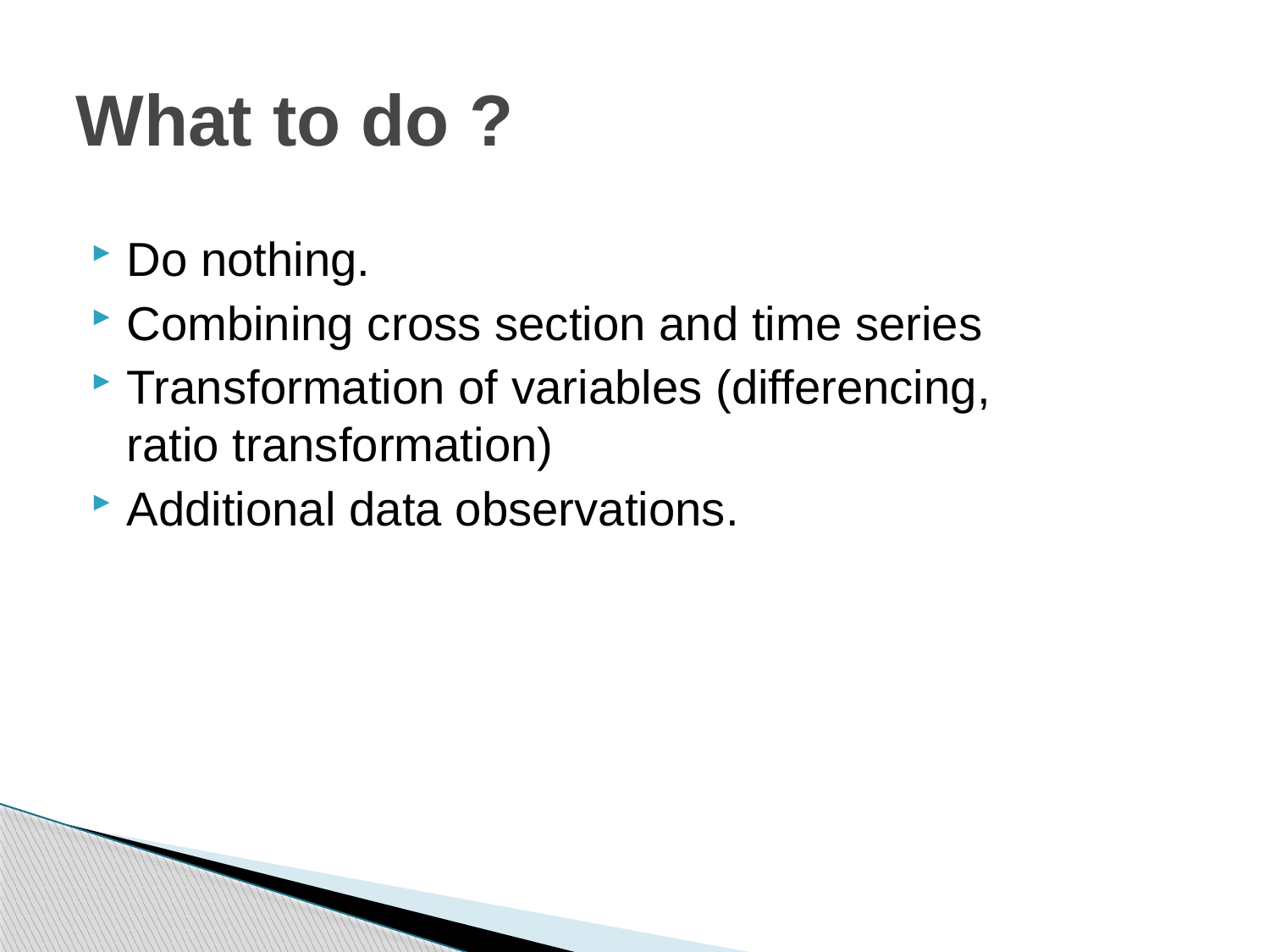

# What to do ?
Do nothing.
Combining cross section and time series
Transformation of variables (differencing, ratio transformation)
Additional data observations.